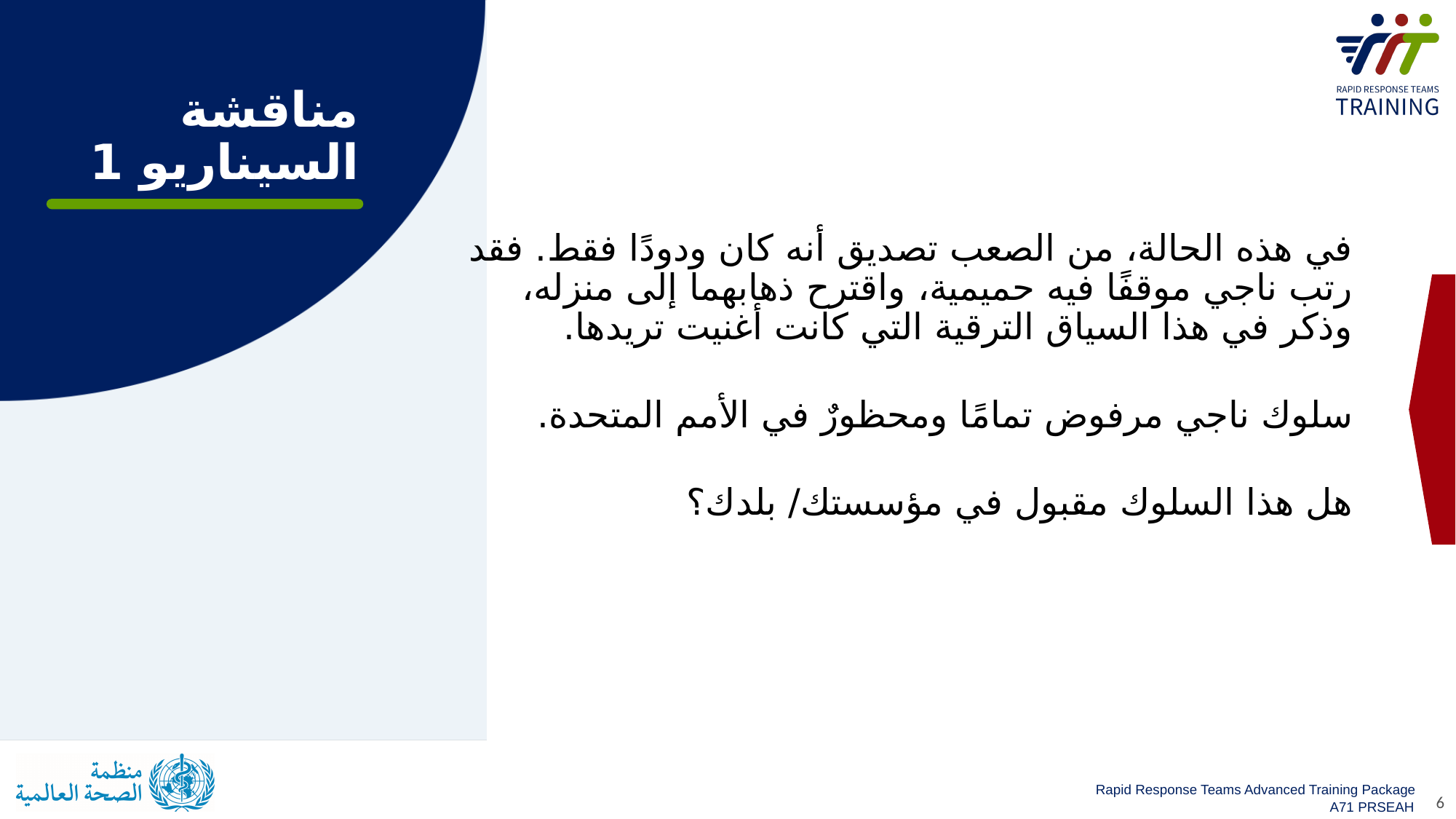

مناقشة السيناريو 1

في هذه الحالة، من الصعب تصديق أنه كان ودودًا فقط. فقد رتب ناجي موقفًا فيه حميمية، واقترح ذهابهما إلى منزله، وذكر في هذا السياق الترقية التي كانت أغنيت تريدها.

سلوك ناجي مرفوض تمامًا ومحظورٌ في الأمم المتحدة.

هل هذا السلوك مقبول في مؤسستك/ بلدك؟